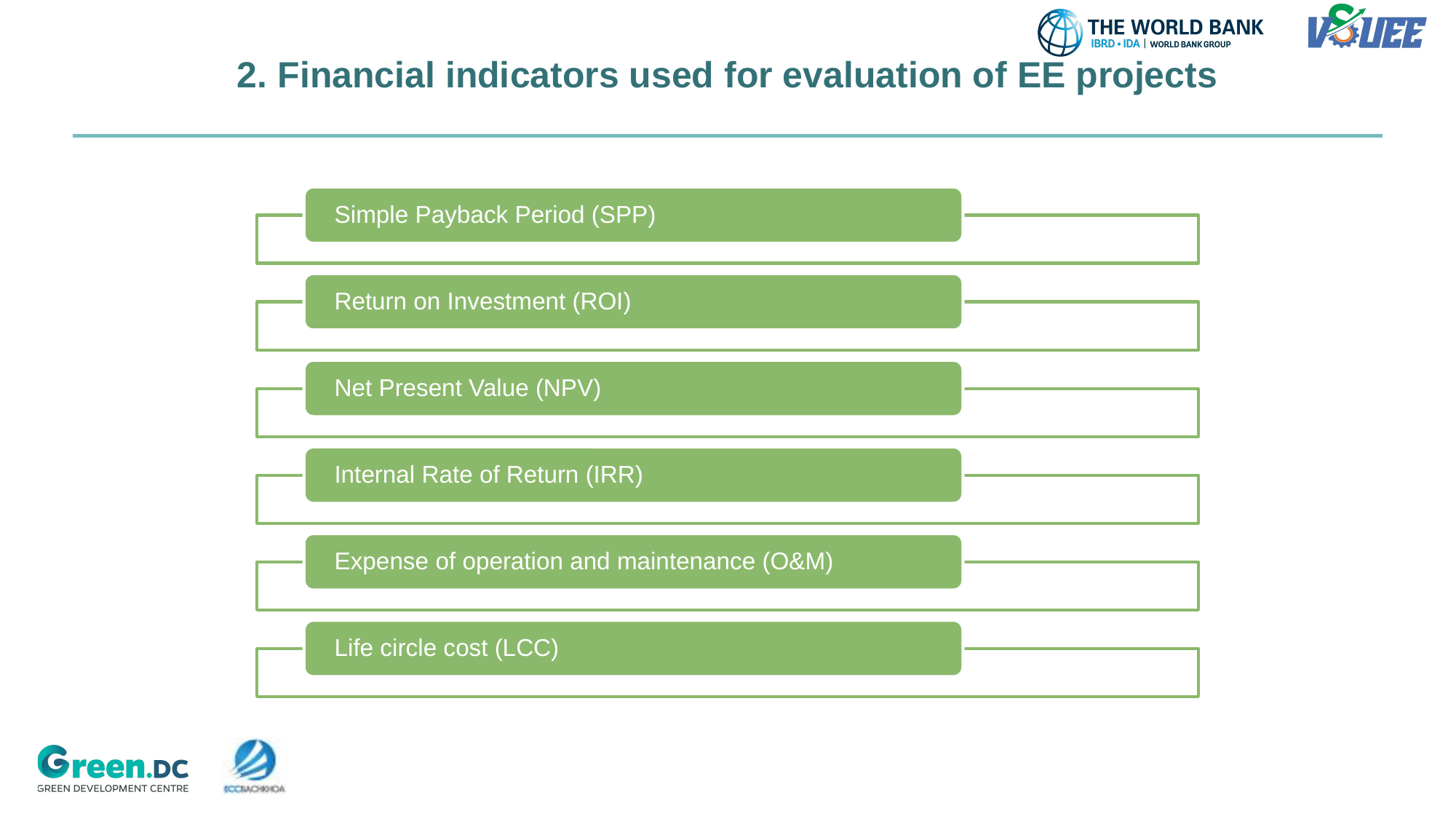

# 2. Financial indicators used for evaluation of EE projects
Simple Payback Period (SPP)
Return on Investment (ROI)
Net Present Value (NPV)
Internal Rate of Return (IRR)
Expense​ of operation and maintenance (O&M)
Life circle cost (LCC)